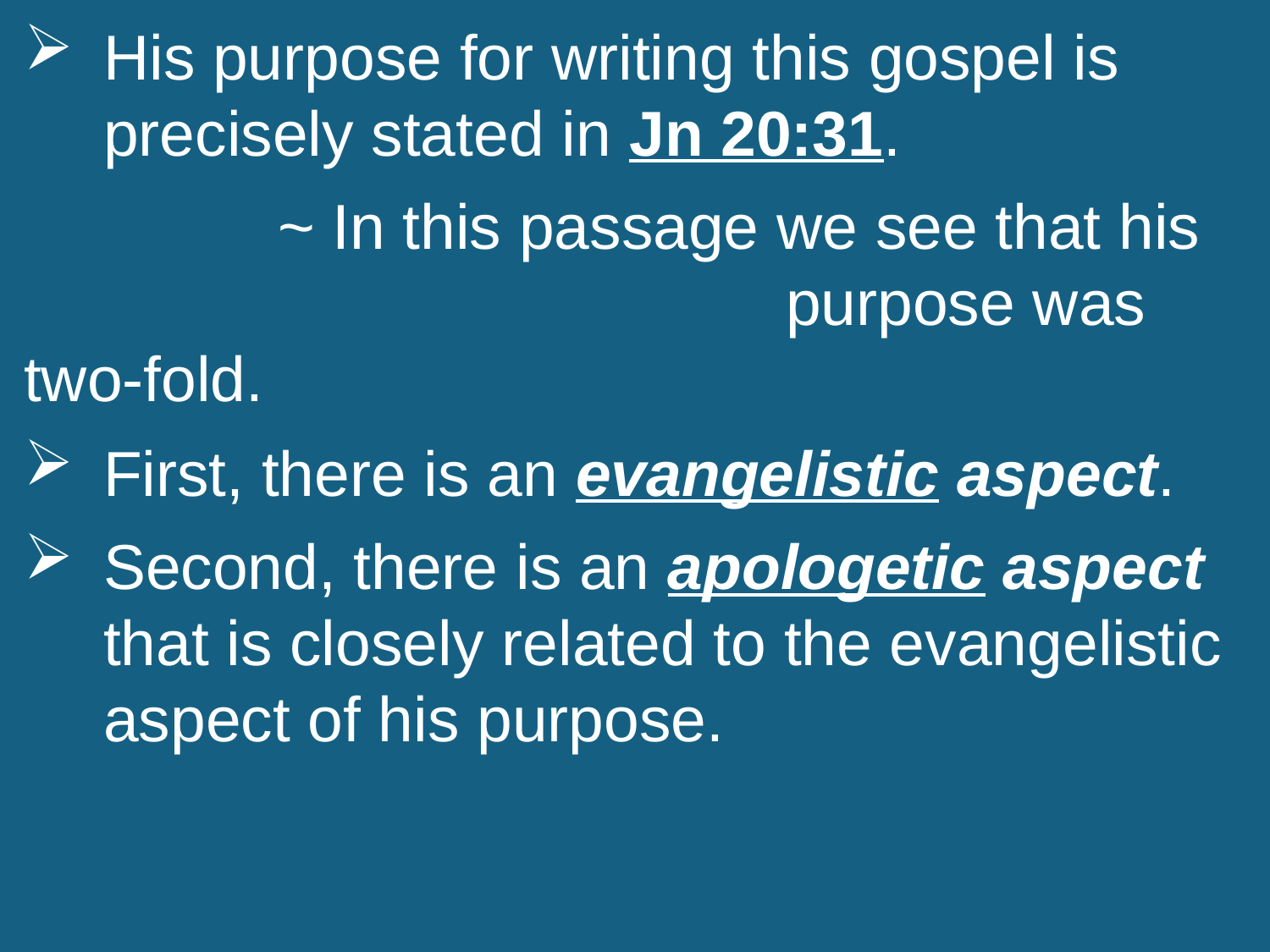

His purpose for writing this gospel is precisely stated in Jn 20:31.
		~ In this passage we see that his 						purpose was two-fold.
First, there is an evangelistic aspect.
Second, there is an apologetic aspect that is closely related to the evangelistic aspect of his purpose.